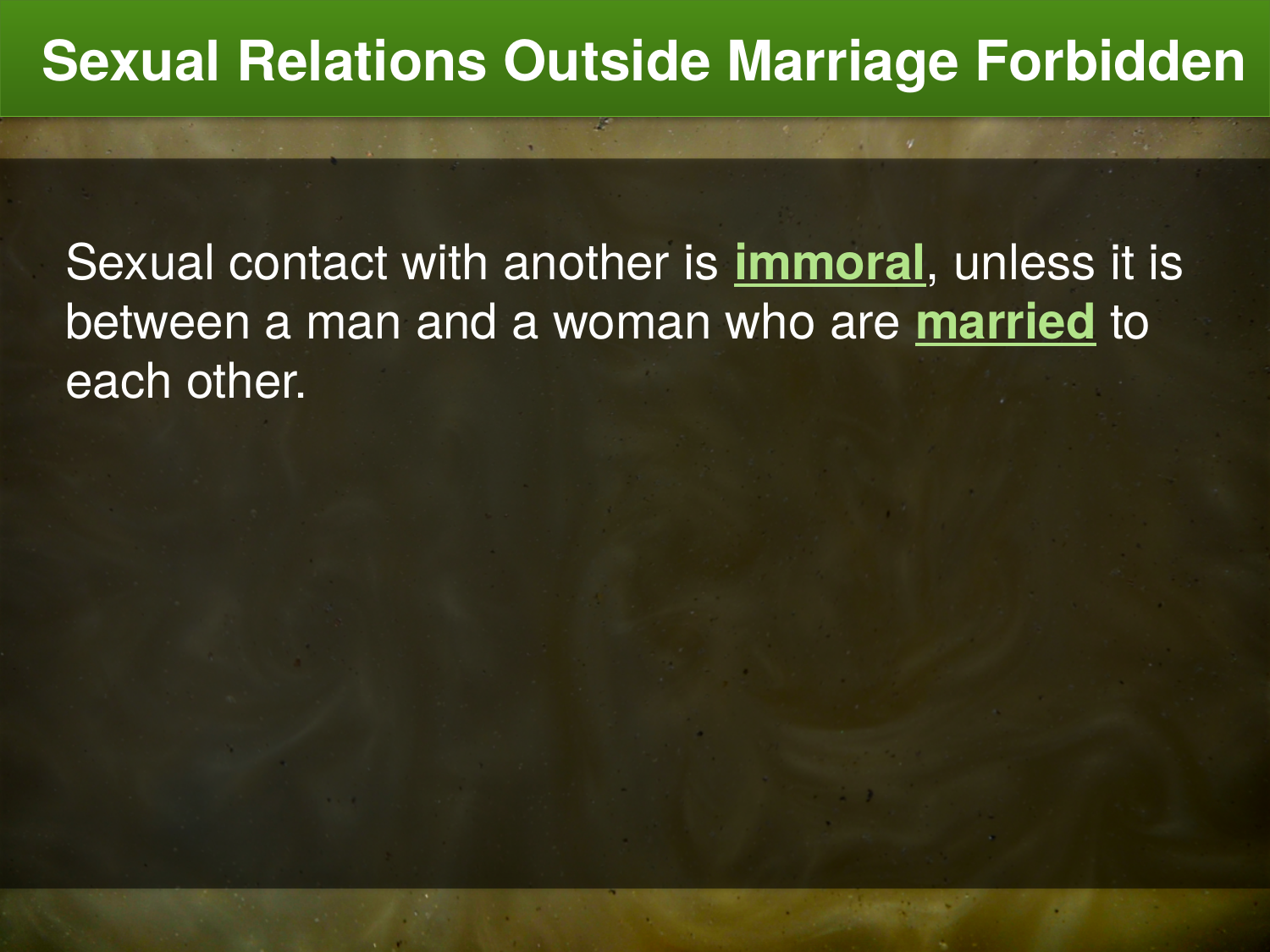

Sexual Relations Outside Marriage Forbidden

Sexual contact with another is immoral, unless it is between a man and a woman who are married to each other.